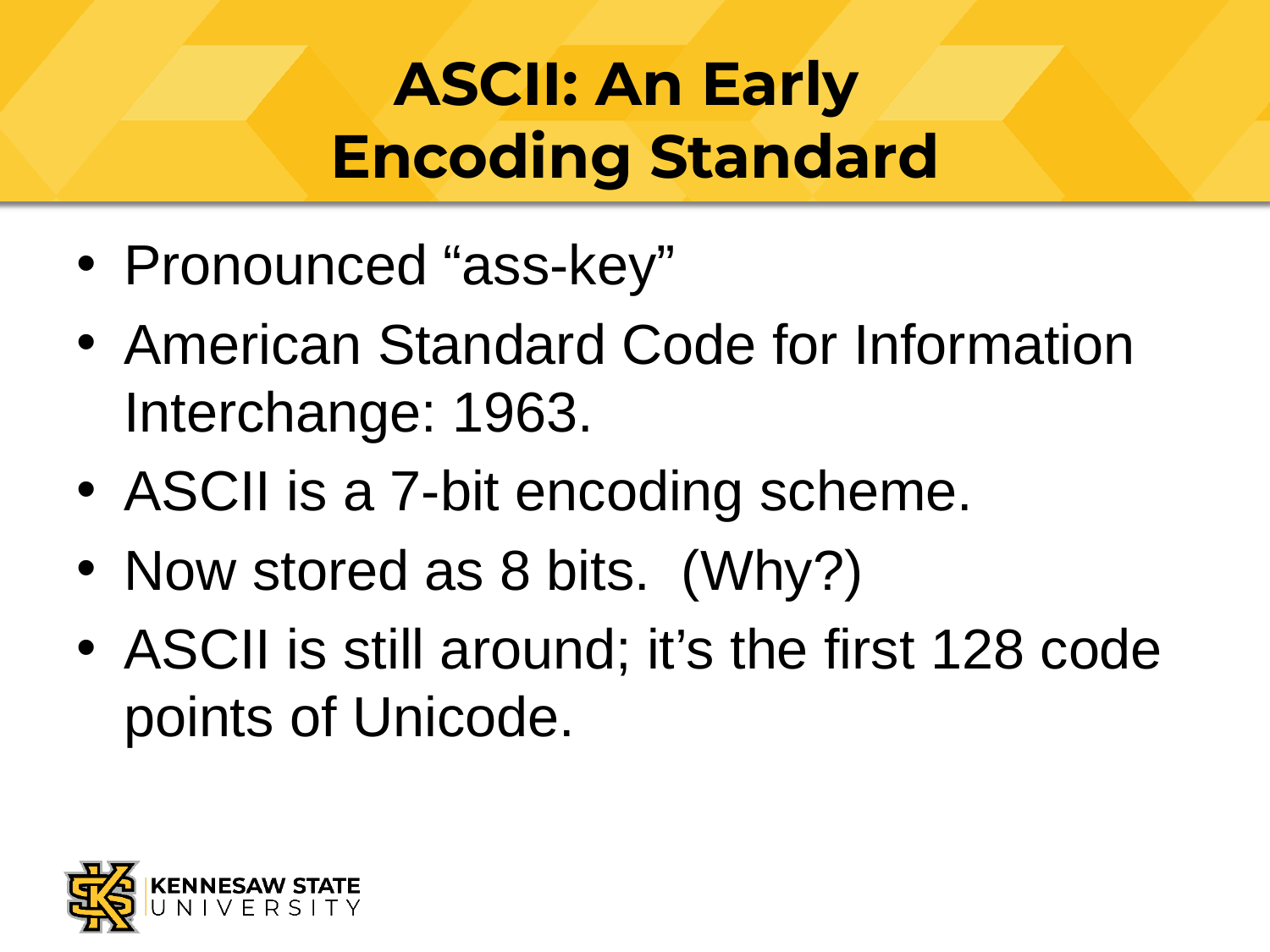

# ASCII: An Early Encoding Standard
Pronounced “ass-key”
American Standard Code for Information Interchange: 1963.
ASCII is a 7-bit encoding scheme.
Now stored as 8 bits.  (Why?)
ASCII is still around; it’s the first 128 code points of Unicode.